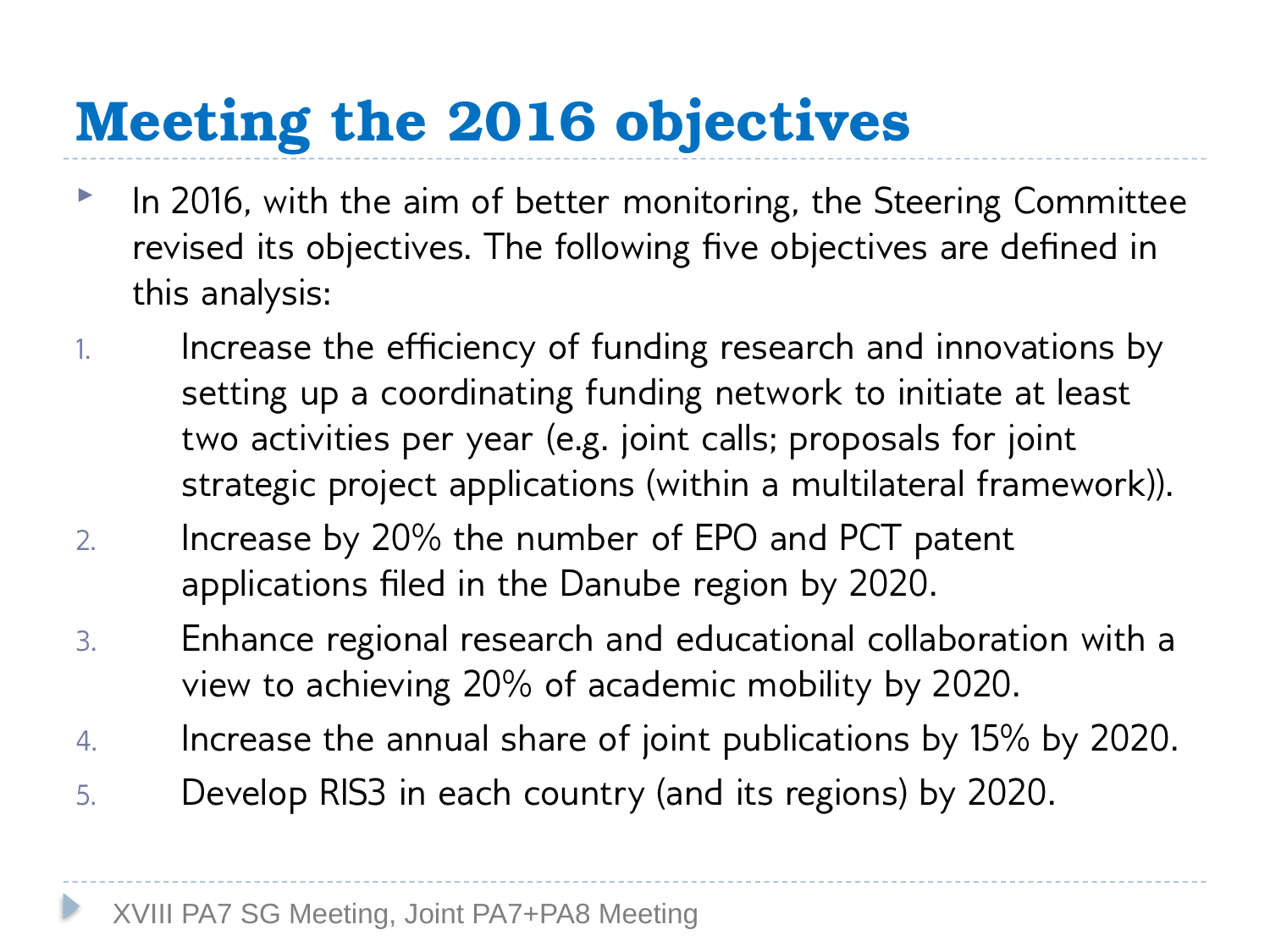

Meeting the 2016 objectives
In 2016, with the aim of better monitoring, the Steering Committee revised its objectives. The following five objectives are defined in this analysis:
Increase the efficiency of funding research and innovations by setting up a coordinating funding network to initiate at least two activities per year (e.g. joint calls; proposals for joint strategic project applications (within a multilateral framework)).
Increase by 20% the number of EPO and PCT patent applications filed in the Danube region by 2020.
Enhance regional research and educational collaboration with a view to achieving 20% of academic mobility by 2020.
Increase the annual share of joint publications by 15% by 2020.
Develop RIS3 in each country (and its regions) by 2020.

XVIII PA7 SG Meeting, Joint PA7+PA8 Meeting